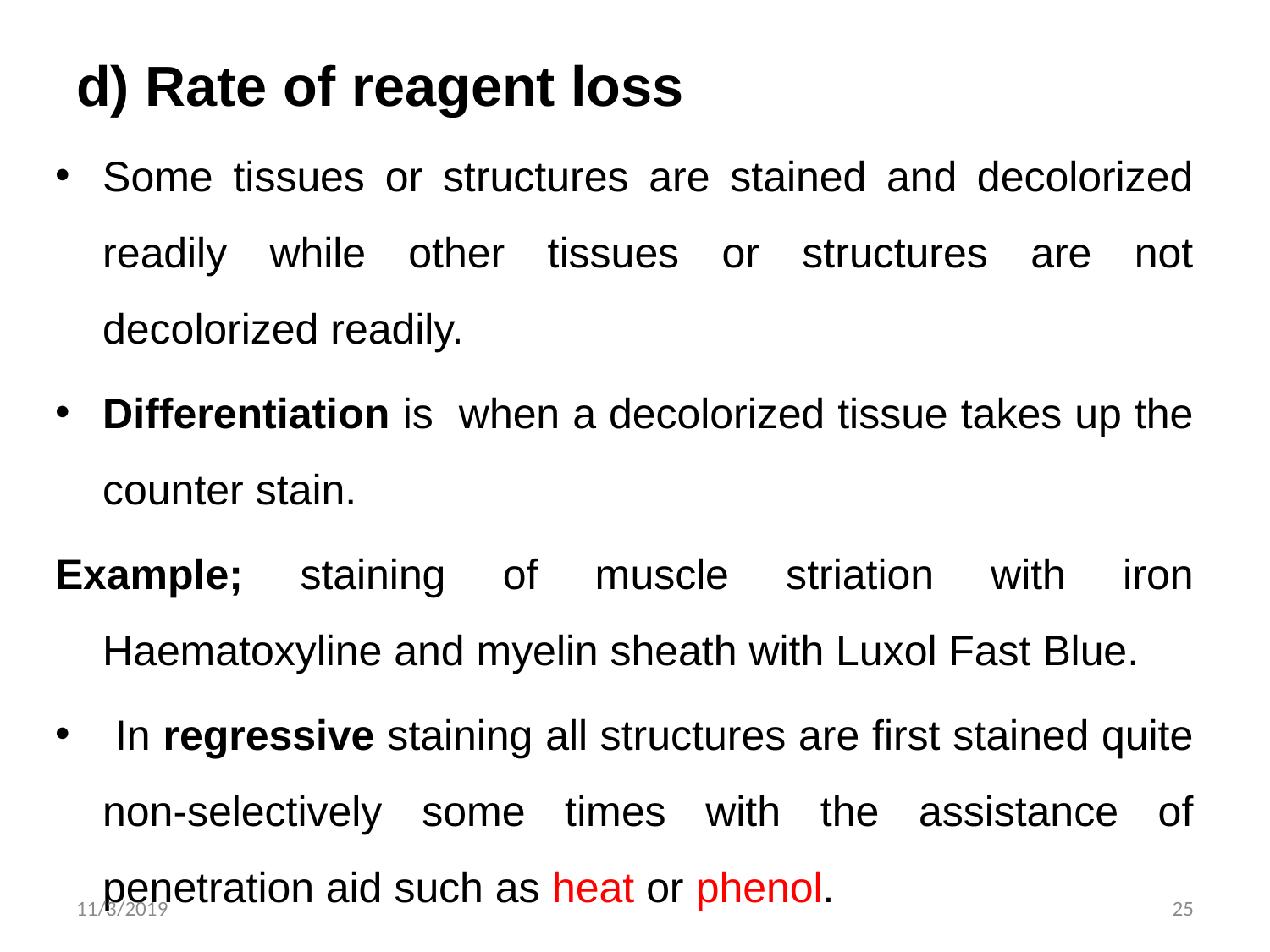

# d) Rate of reagent loss
Some tissues or structures are stained and decolorized readily while other tissues or structures are not decolorized readily.
Differentiation is  when a decolorized tissue takes up the counter stain.
Example; staining of muscle striation with iron Haematoxyline and myelin sheath with Luxol Fast Blue.
 In regressive staining all structures are first stained quite non-selectively some times with the assistance of penetration aid such as heat or phenol.

11/3/2019
25